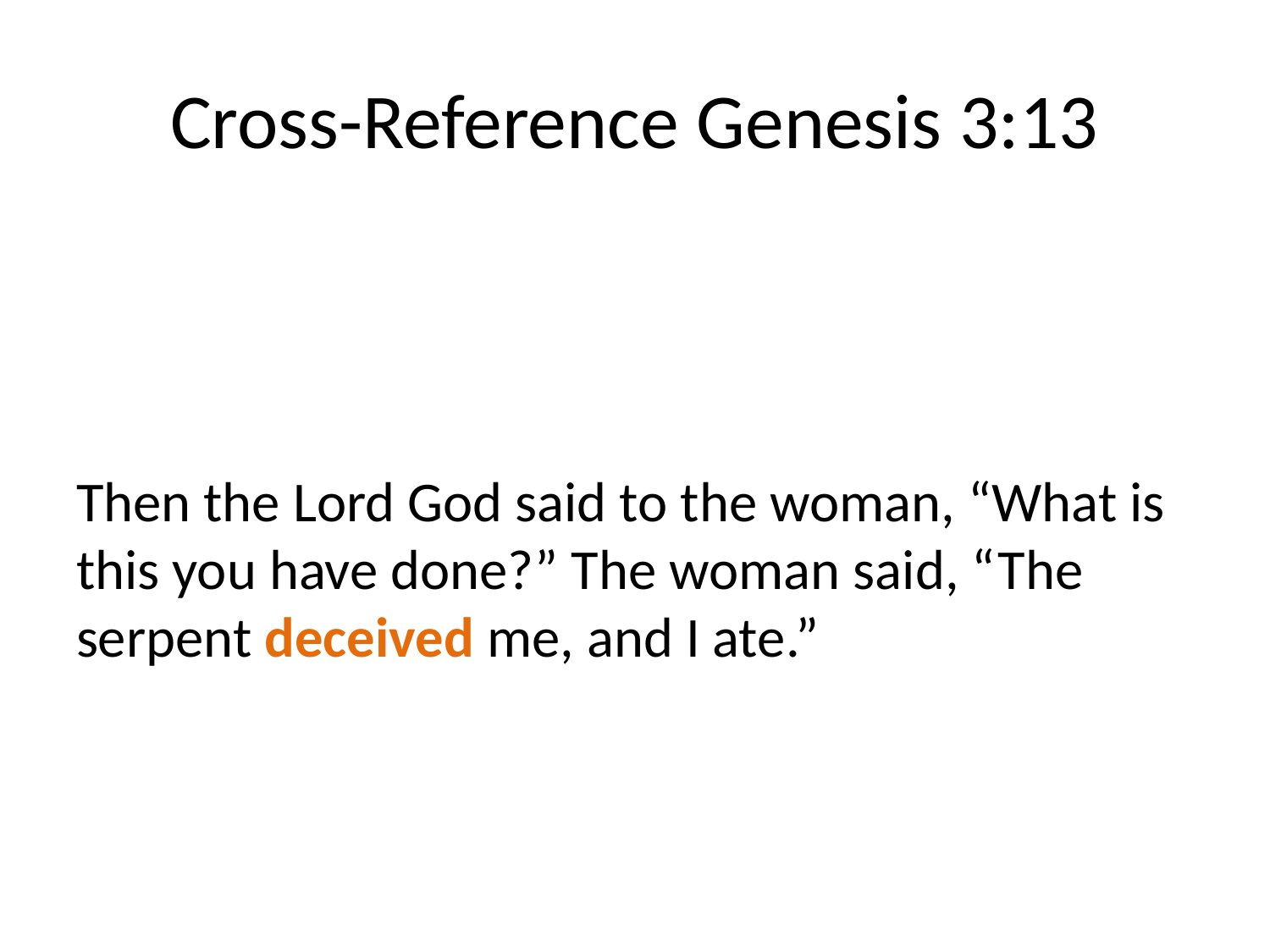

# Cross-Reference Genesis 3:13

Then the Lord God said to the woman, “What is this you have done?” The woman said, “The serpent deceived me, and I ate.”